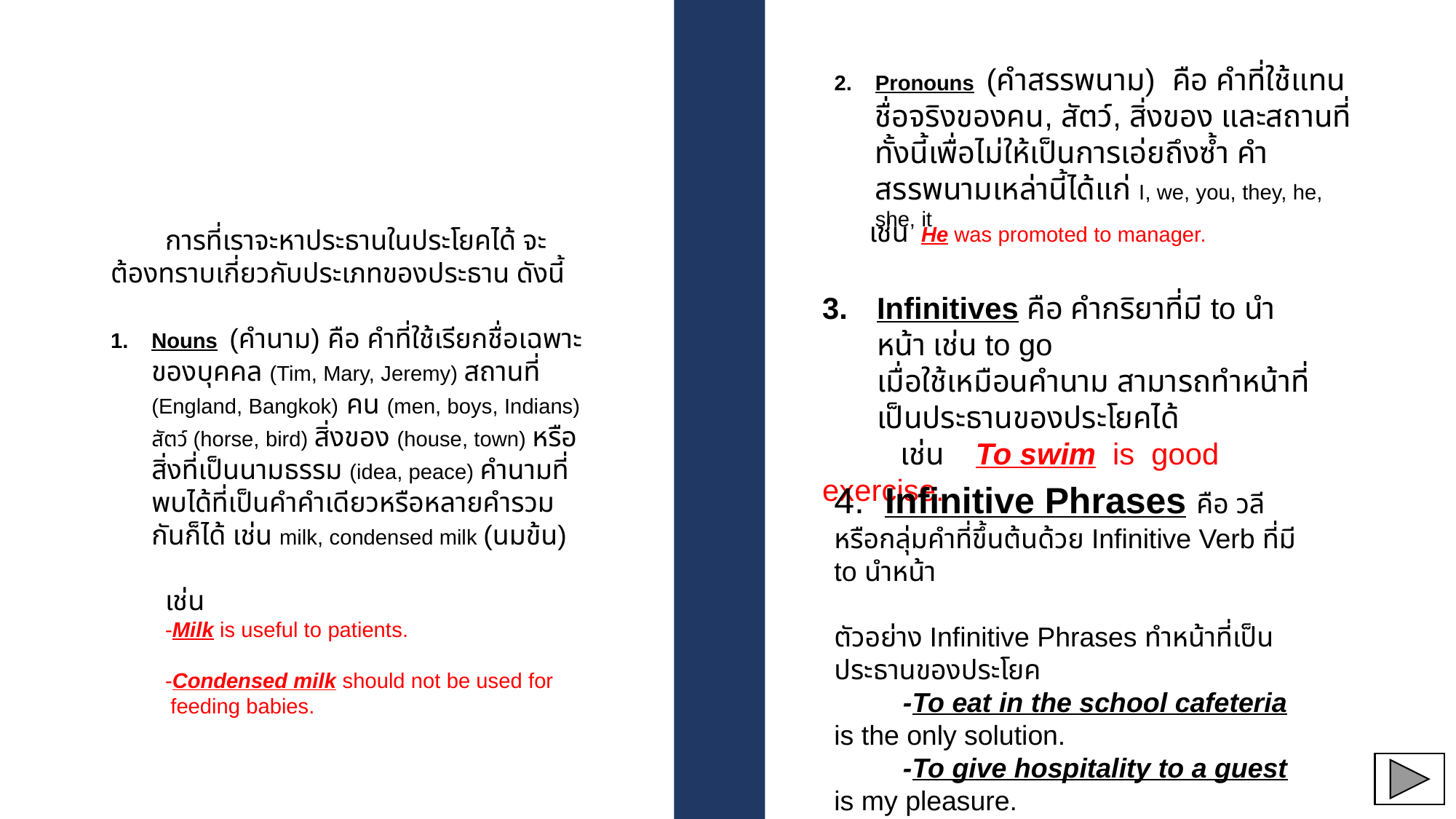

Pronouns  (คำสรรพนาม)  คือ คำที่ใช้แทนชื่อจริงของคน, สัตว์, สิ่งของ และสถานที่ ทั้งนี้เพื่อไม่ให้เป็นการเอ่ยถึงซ้ำ คำสรรพนามเหล่านี้ได้แก่ I, we, you, they, he, she, it

เช่น  He was promoted to manager.
การที่เราจะหาประธานในประโยคได้ จะต้องทราบเกี่ยวกับประเภทของประธาน ดังนี้

Nouns  (คำนาม) คือ คำที่ใช้เรียกชื่อเฉพาะของบุคคล (Tim, Mary, Jeremy) สถานที่ (England, Bangkok) คน (men, boys, Indians) สัตว์ (horse, bird) สิ่งของ (house, town) หรือสิ่งที่เป็นนามธรรม (idea, peace) คำนามที่พบได้ที่เป็นคำคำเดียวหรือหลายคำรวมกันก็ได้ เช่น milk, condensed milk (นมข้น)

เช่น
-Milk is useful to patients.

-Condensed milk should not be used for
          feeding babies.
Infinitives คือ คำกริยาที่มี to นำหน้า เช่น to go
เมื่อใช้เหมือนคำนาม สามารถทำหน้าที่เป็นประธานของประโยคได้
          เช่น    To swim  is  good exercise.
4.  Infinitive Phrases คือ วลีหรือกลุ่มคำที่ขึ้นต้นด้วย Infinitive Verb ที่มี to นำหน้า

ตัวอย่าง Infinitive Phrases ทำหน้าที่เป็นประธานของประโยค
         -To eat in the school cafeteria is the only solution.
         -To give hospitality to a guest is my pleasure.